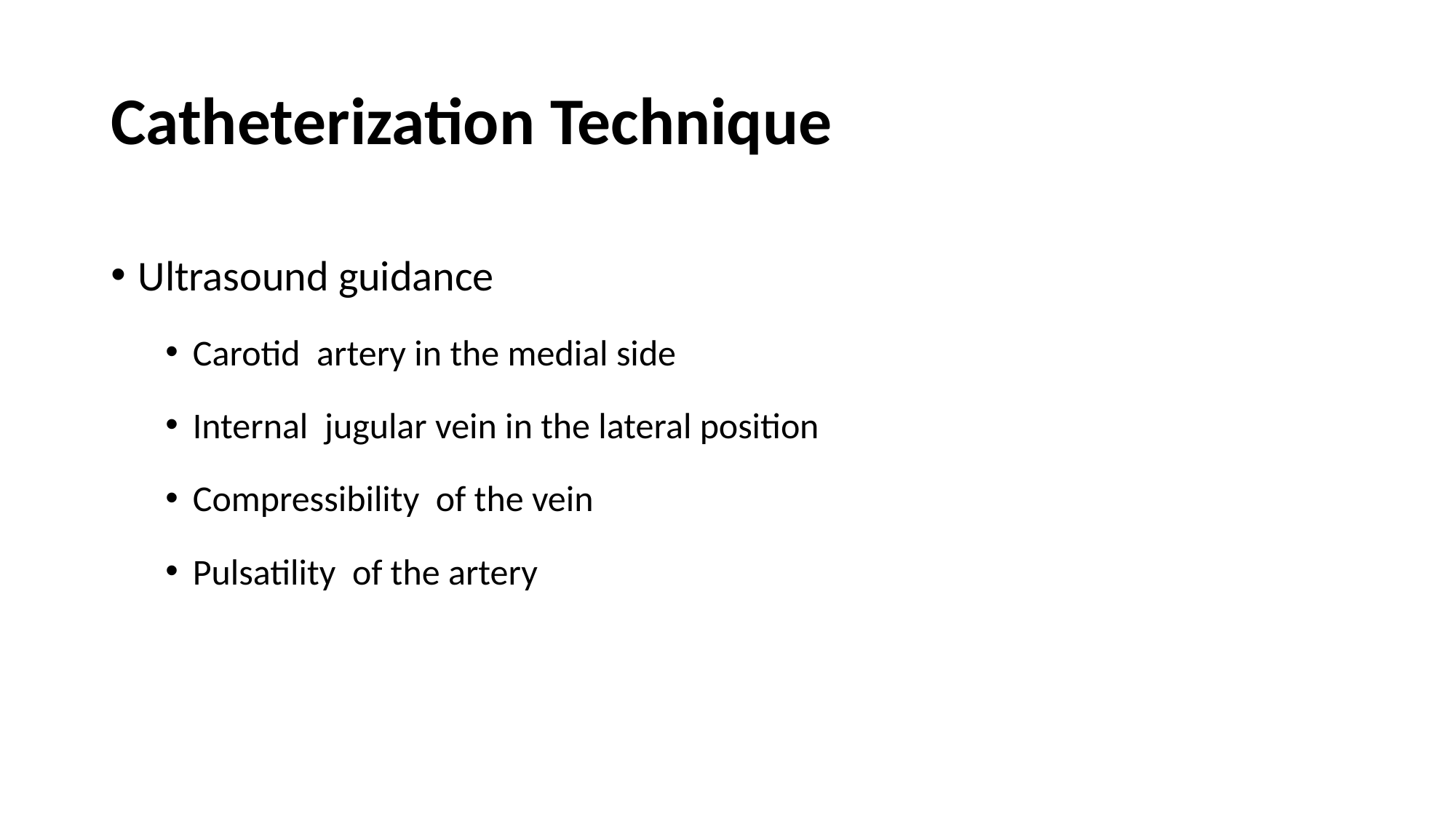

# Catheterization Technique
Ultrasound guidance
Carotid  artery in the medial side
Internal  jugular vein in the lateral position
Compressibility  of the vein
Pulsatility  of the artery